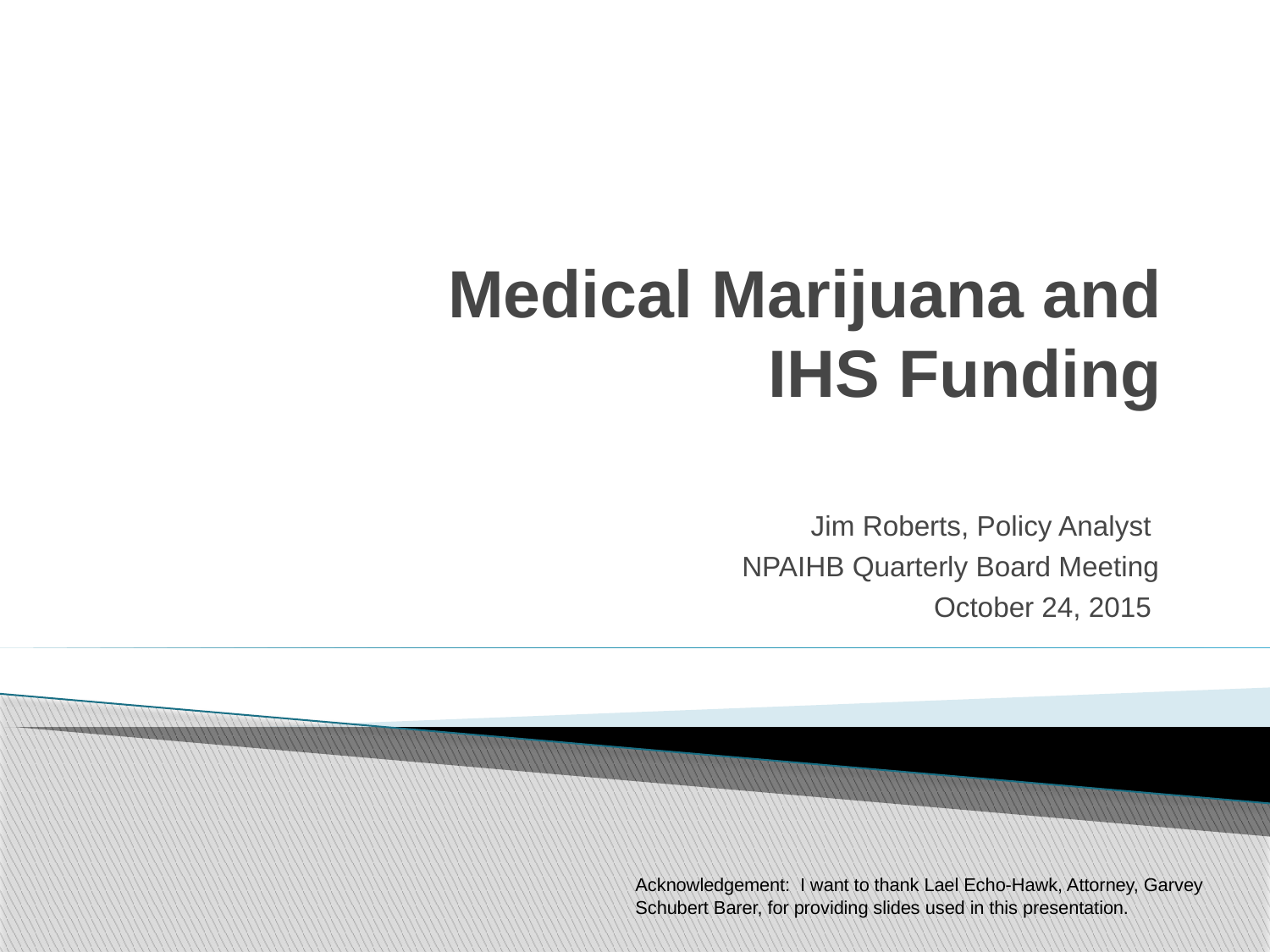

# Medical Marijuana and IHS Funding
Jim Roberts, Policy Analyst
NPAIHB Quarterly Board Meeting
October 24, 2015
Acknowledgement:  I want to thank Lael Echo-Hawk, Attorney, Garvey Schubert Barer, for providing slides used in this presentation.